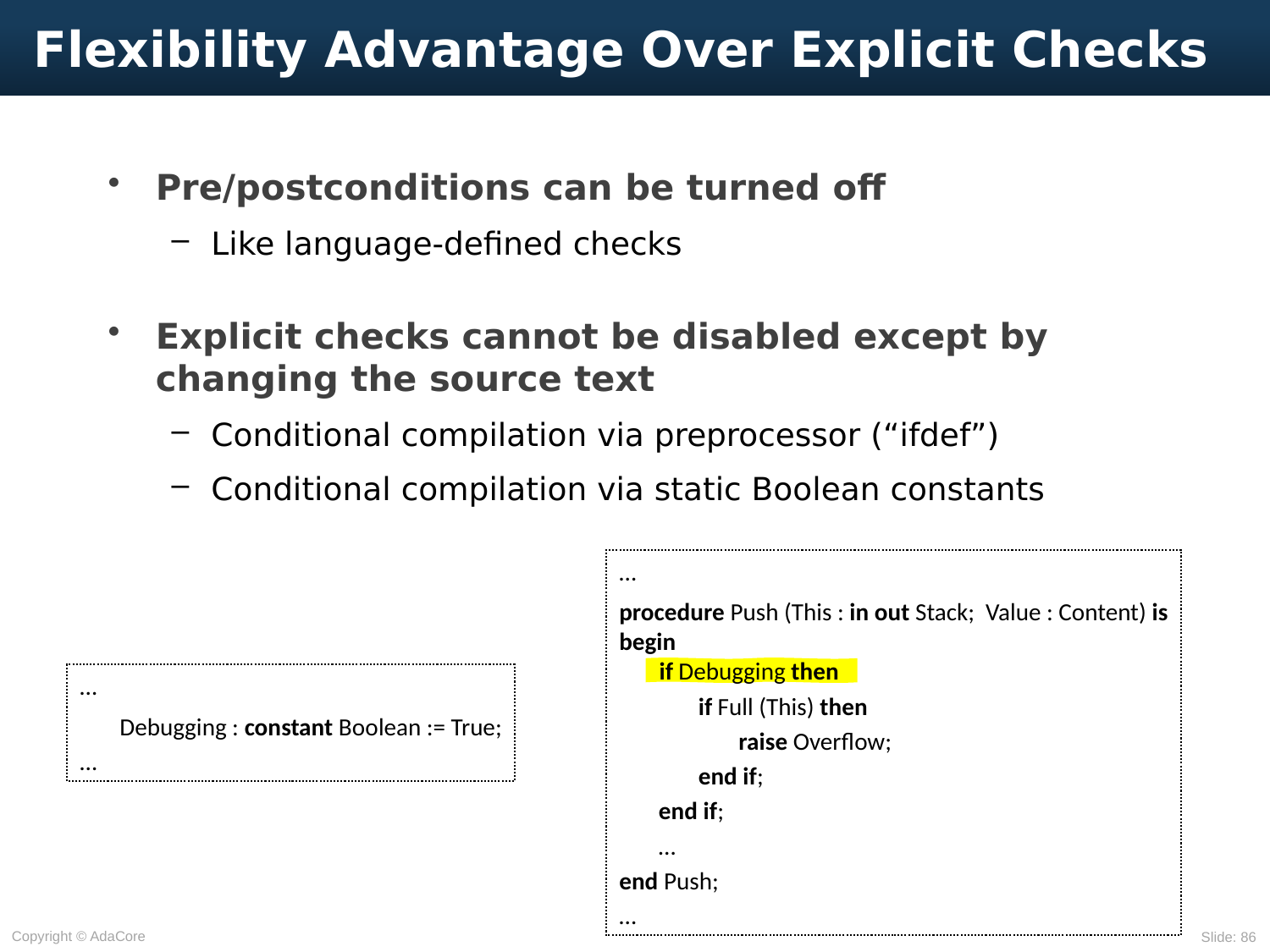

# Flexibility Advantage Over Explicit Checks
Pre/postconditions can be turned off
Like language-defined checks
Explicit checks cannot be disabled except by changing the source text
Conditional compilation via preprocessor (“ifdef”)
Conditional compilation via static Boolean constants
…
procedure Push (This : in out Stack;  Value : Content) is
begin
	if Debugging then
		if Full (This) then
			raise Overflow;
		end if;
	end if;
	…
end Push;
…

…
	Debugging : constant Boolean := True;
…